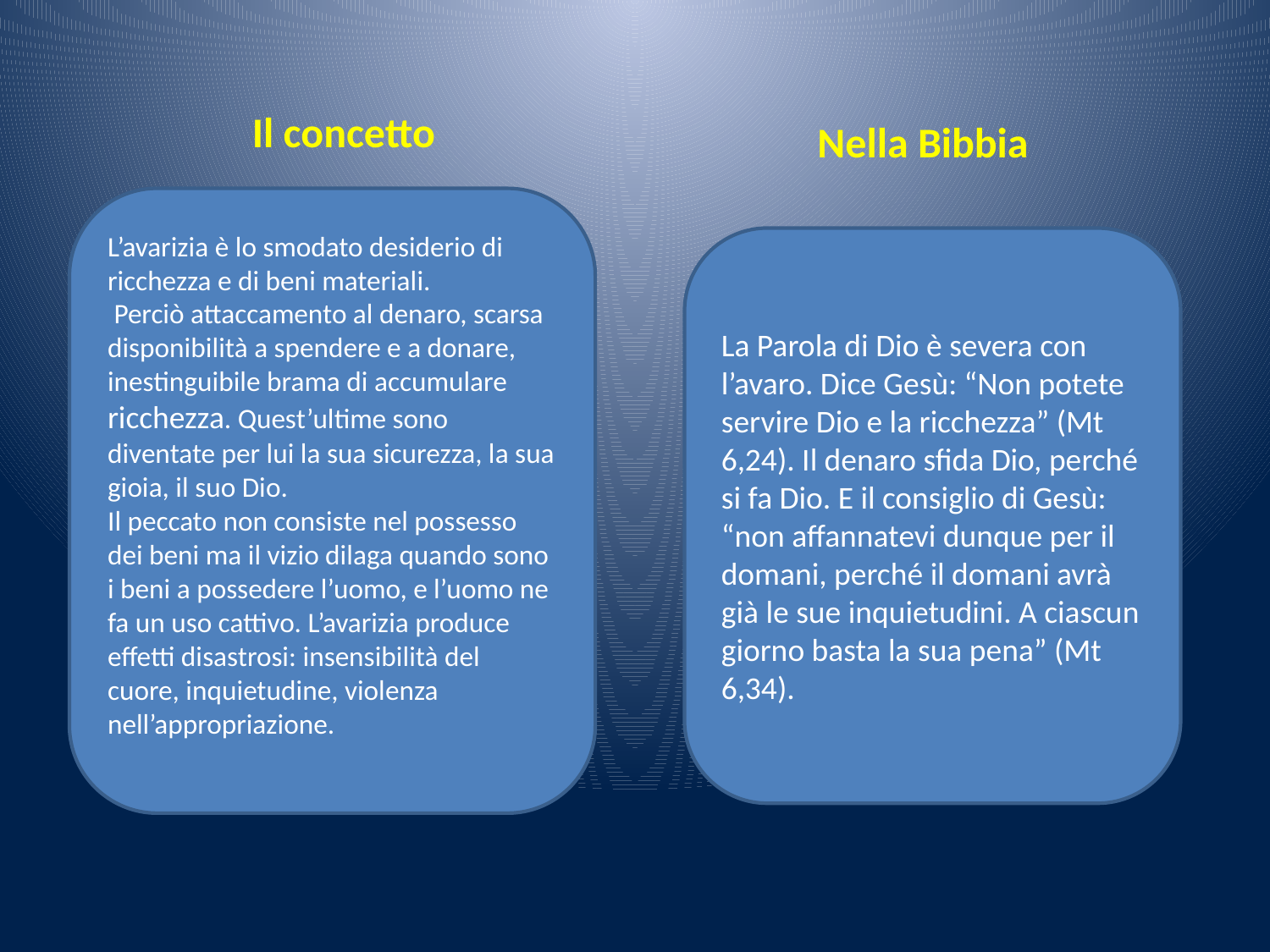

Il concetto
Nella Bibbia
L’avarizia è lo smodato desiderio di ricchezza e di beni materiali.
 Perciò attaccamento al denaro, scarsa disponibilità a spendere e a donare, inestinguibile brama di accumulare ricchezza. Quest’ultime sono diventate per lui la sua sicurezza, la sua gioia, il suo Dio.
Il peccato non consiste nel possesso dei beni ma il vizio dilaga quando sono i beni a possedere l’uomo, e l’uomo ne fa un uso cattivo. L’avarizia produce effetti disastrosi: insensibilità del cuore, inquietudine, violenza nell’appropriazione.

La Parola di Dio è severa con l’avaro. Dice Gesù: “Non potete servire Dio e la ricchezza” (Mt 6,24). Il denaro sfida Dio, perché si fa Dio. E il consiglio di Gesù: “non affannatevi dunque per il domani, perché il domani avrà già le sue inquietudini. A ciascun giorno basta la sua pena” (Mt 6,34).